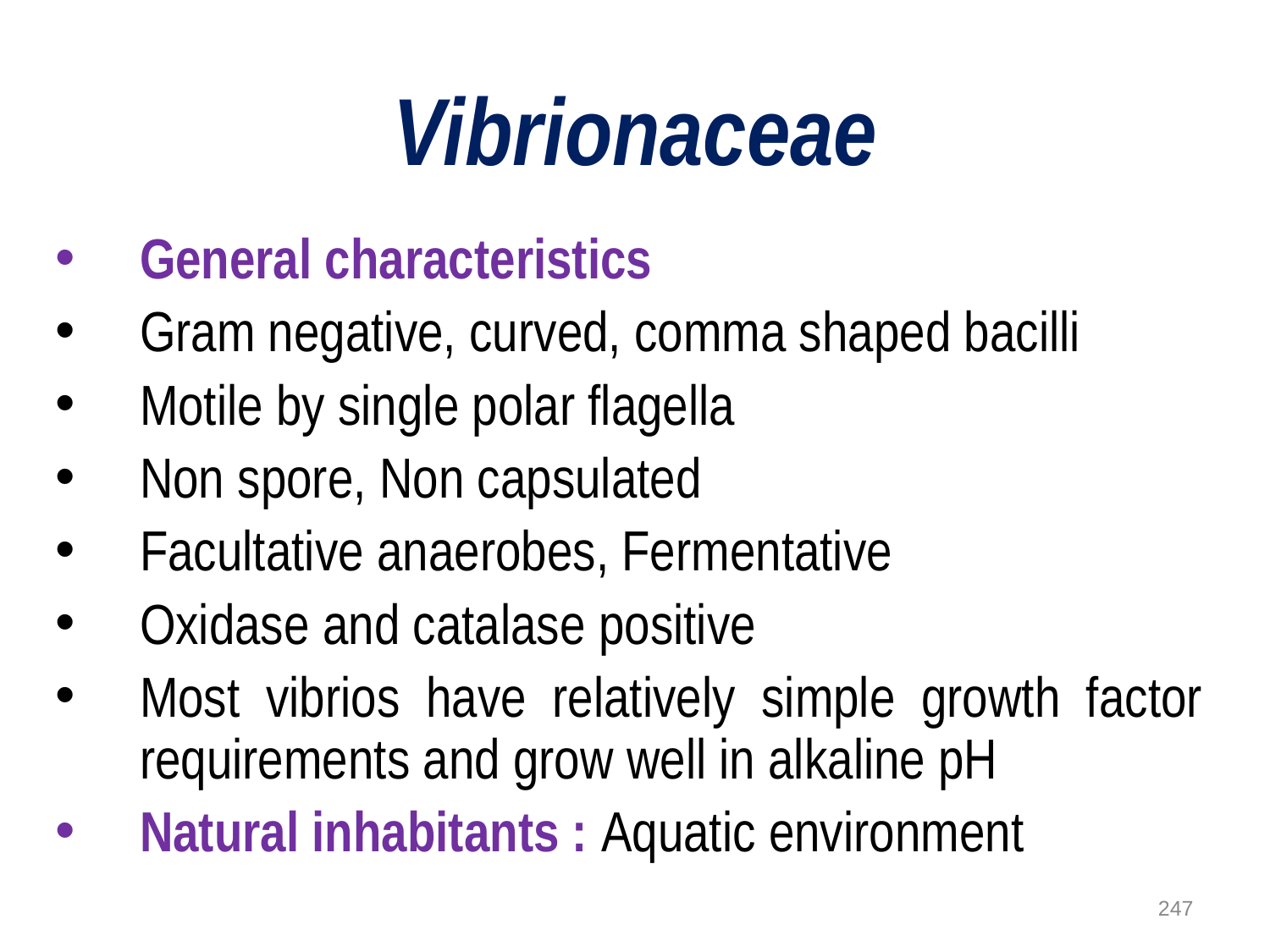

# Vibrionaceae
General characteristics
Gram negative, curved, comma shaped bacilli
Motile by single polar flagella
Non spore, Non capsulated
Facultative anaerobes, Fermentative
Oxidase and catalase positive
Most vibrios have relatively simple growth factor requirements and grow well in alkaline pH
Natural inhabitants : Aquatic environment

247